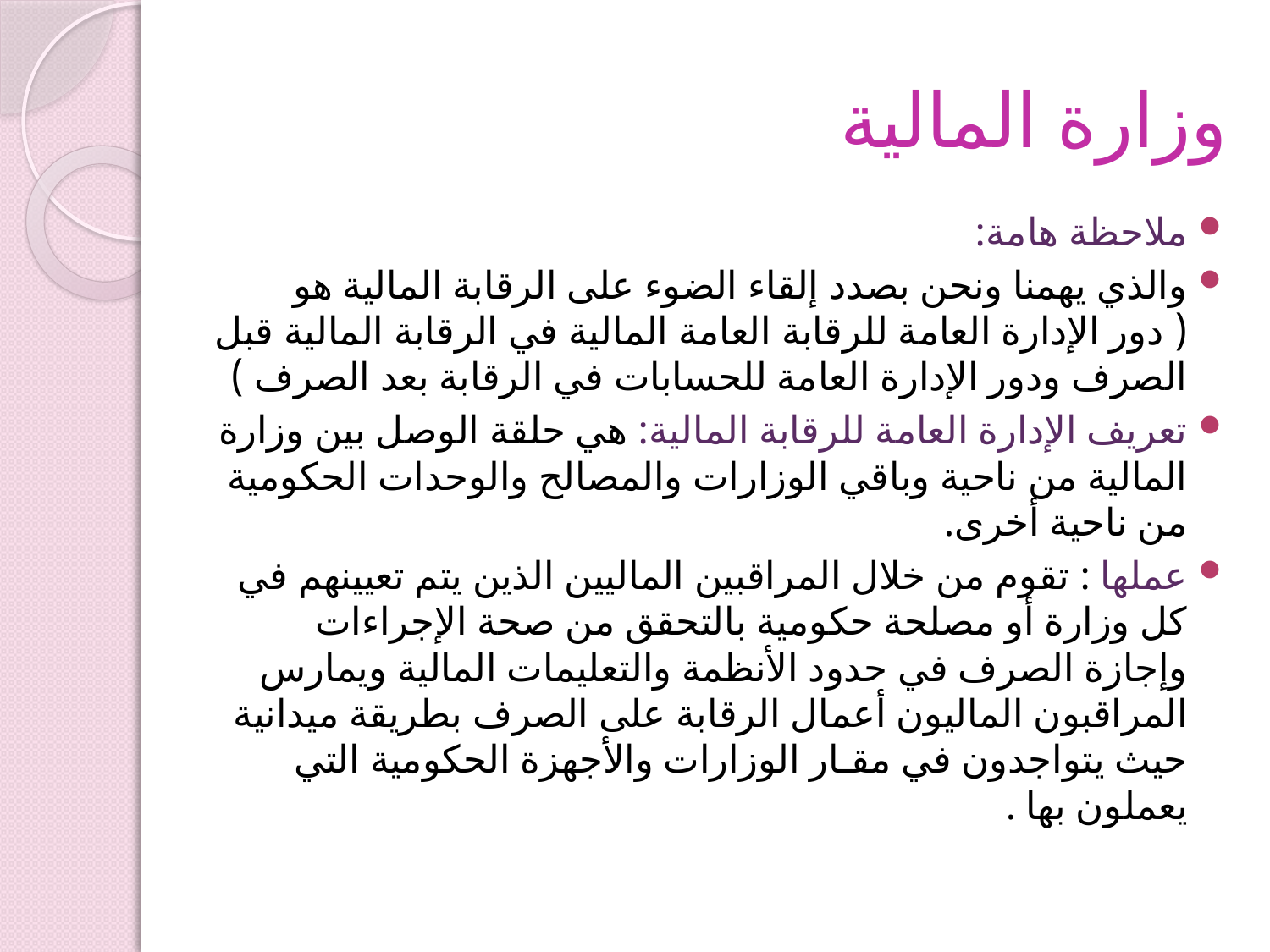

# وزارة المالية
ملاحظة هامة:
والذي يهمنا ونحن بصدد إلقاء الضوء على الرقابة المالية هو ( دور الإدارة العامة للرقابة العامة المالية في الرقابة المالية قبل الصرف ودور الإدارة العامة للحسابات في الرقابة بعد الصرف )
تعريف الإدارة العامة للرقابة المالية: هي حلقة الوصل بين وزارة المالية من ناحية وباقي الوزارات والمصالح والوحدات الحكومية من ناحية أخرى.
عملها : تقوم من خلال المراقبين الماليين الذين يتم تعيينهم في كل وزارة أو مصلحة حكومية بالتحقق من صحة الإجراءات وإجازة الصرف في حدود الأنظمة والتعليمات المالية ويمارس المراقبون الماليون أعمال الرقابة على الصرف بطريقة ميدانية حيث يتواجدون في مقـار الوزارات والأجهزة الحكومية التي يعملون بها .